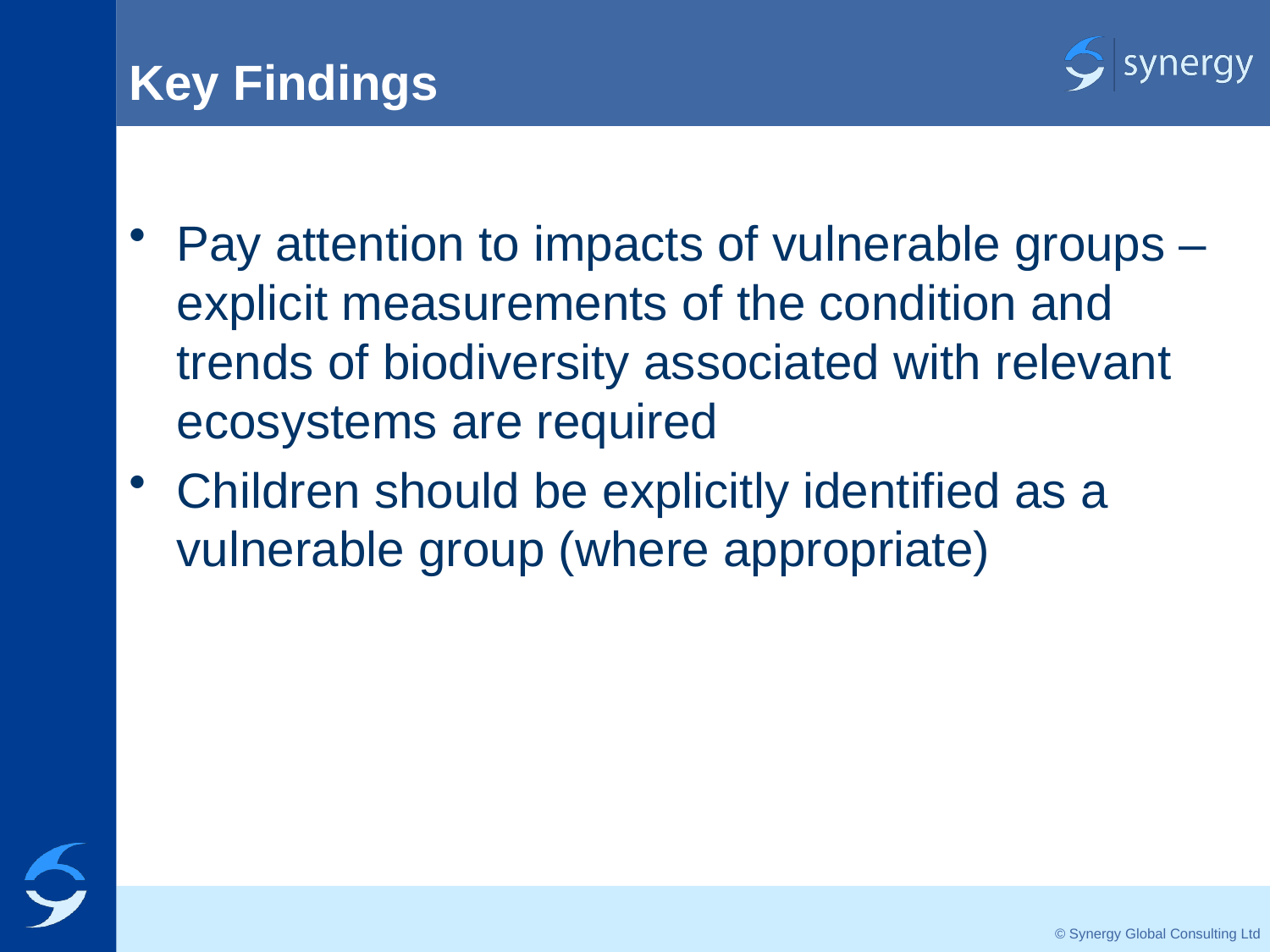

# Key Findings

Pay attention to impacts of vulnerable groups – explicit measurements of the condition and trends of biodiversity associated with relevant ecosystems are required
Children should be explicitly identified as a vulnerable group (where appropriate)